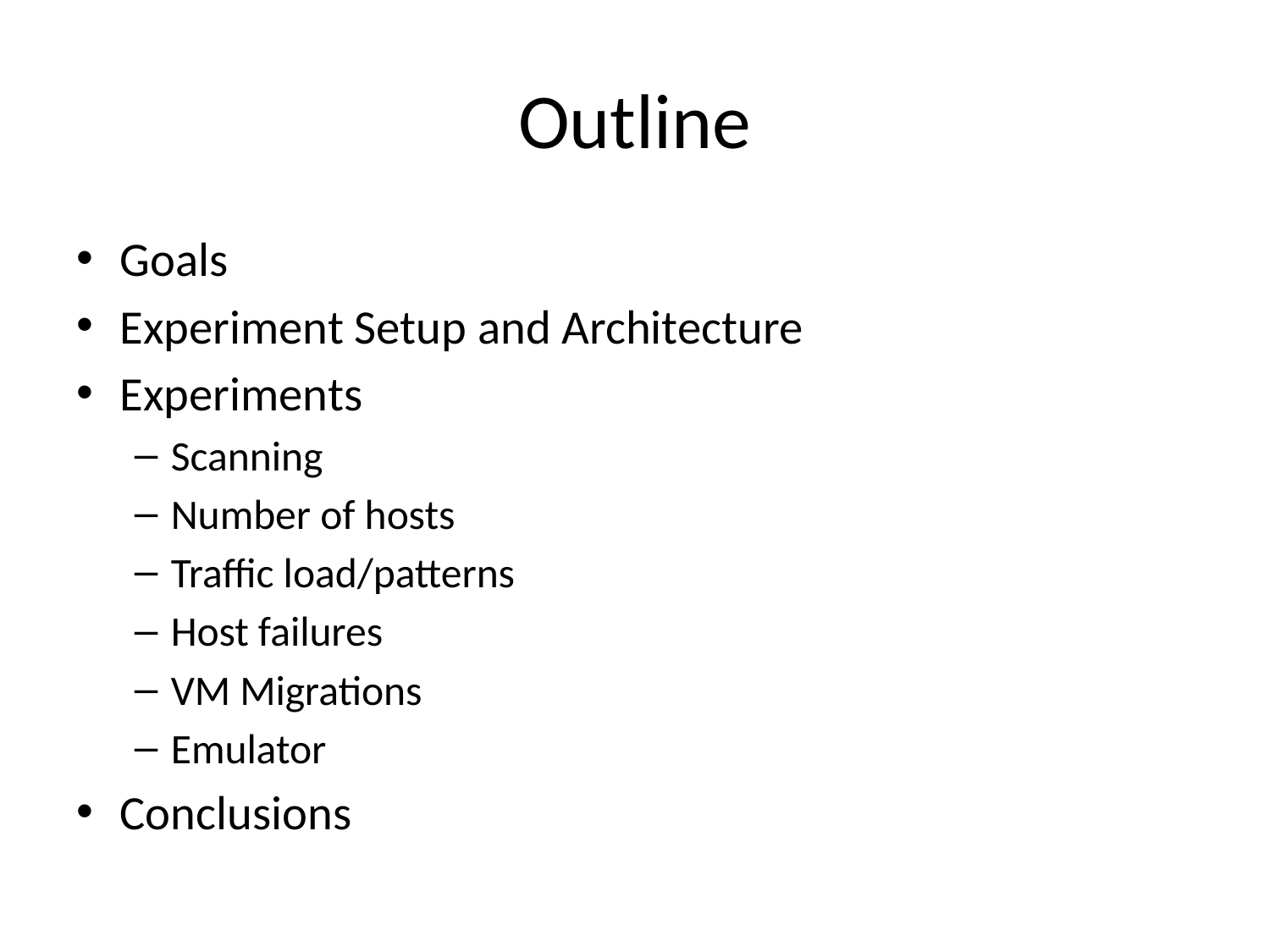

# Outline
Goals
Experiment Setup and Architecture
Experiments
Scanning
Number of hosts
Traffic load/patterns
Host failures
VM Migrations
Emulator
Conclusions